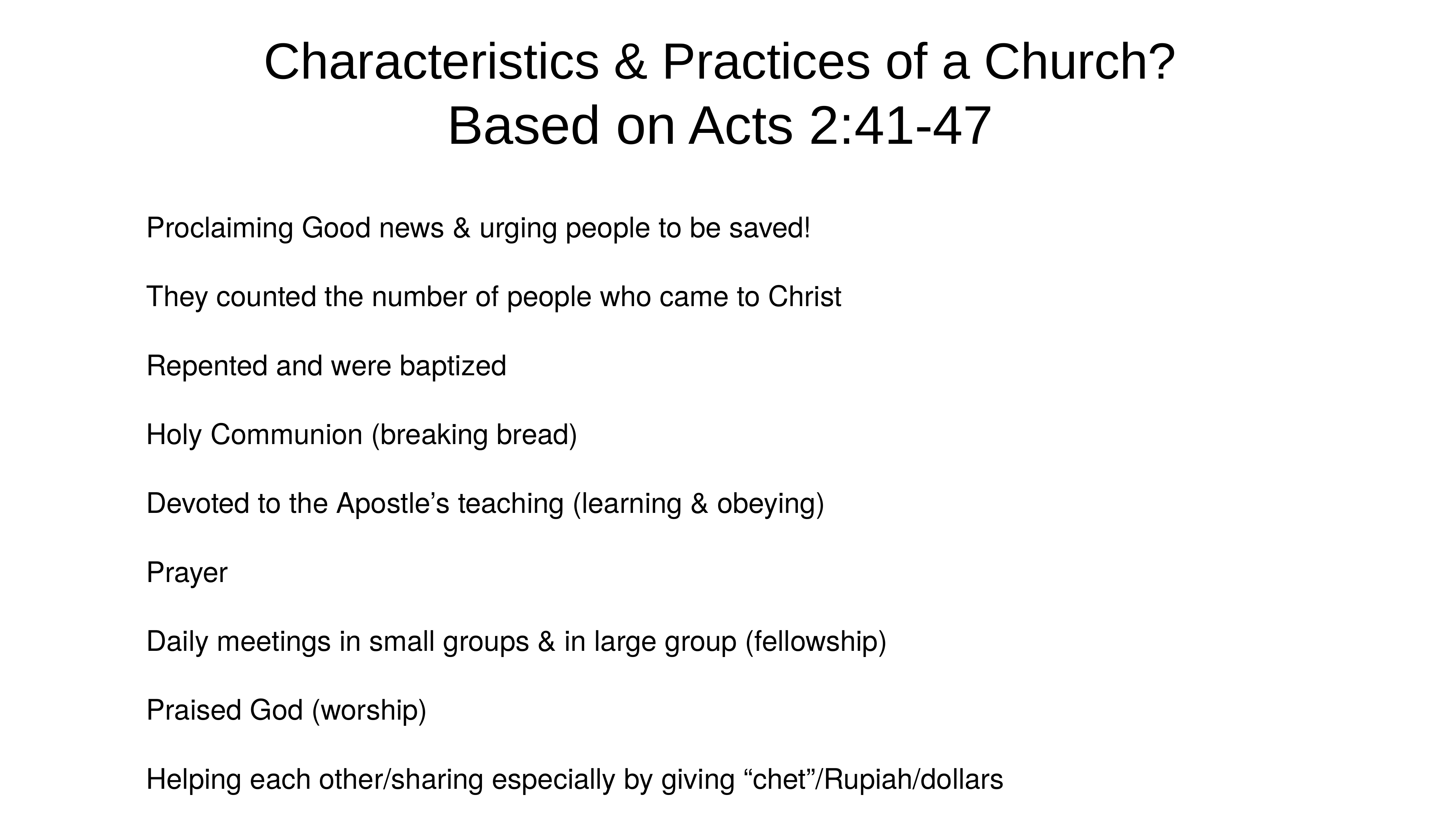

# Characteristics & Practices of a Church?
Based on Acts 2:41-47
Proclaiming Good news & urging people to be saved!
They counted the number of people who came to Christ
Repented and were baptized
Holy Communion (breaking bread)
Devoted to the Apostle’s teaching (learning & obeying)
Prayer
Daily meetings in small groups & in large group (fellowship)
Praised God (worship)
Helping each other/sharing especially by giving “chet”/Rupiah/dollars